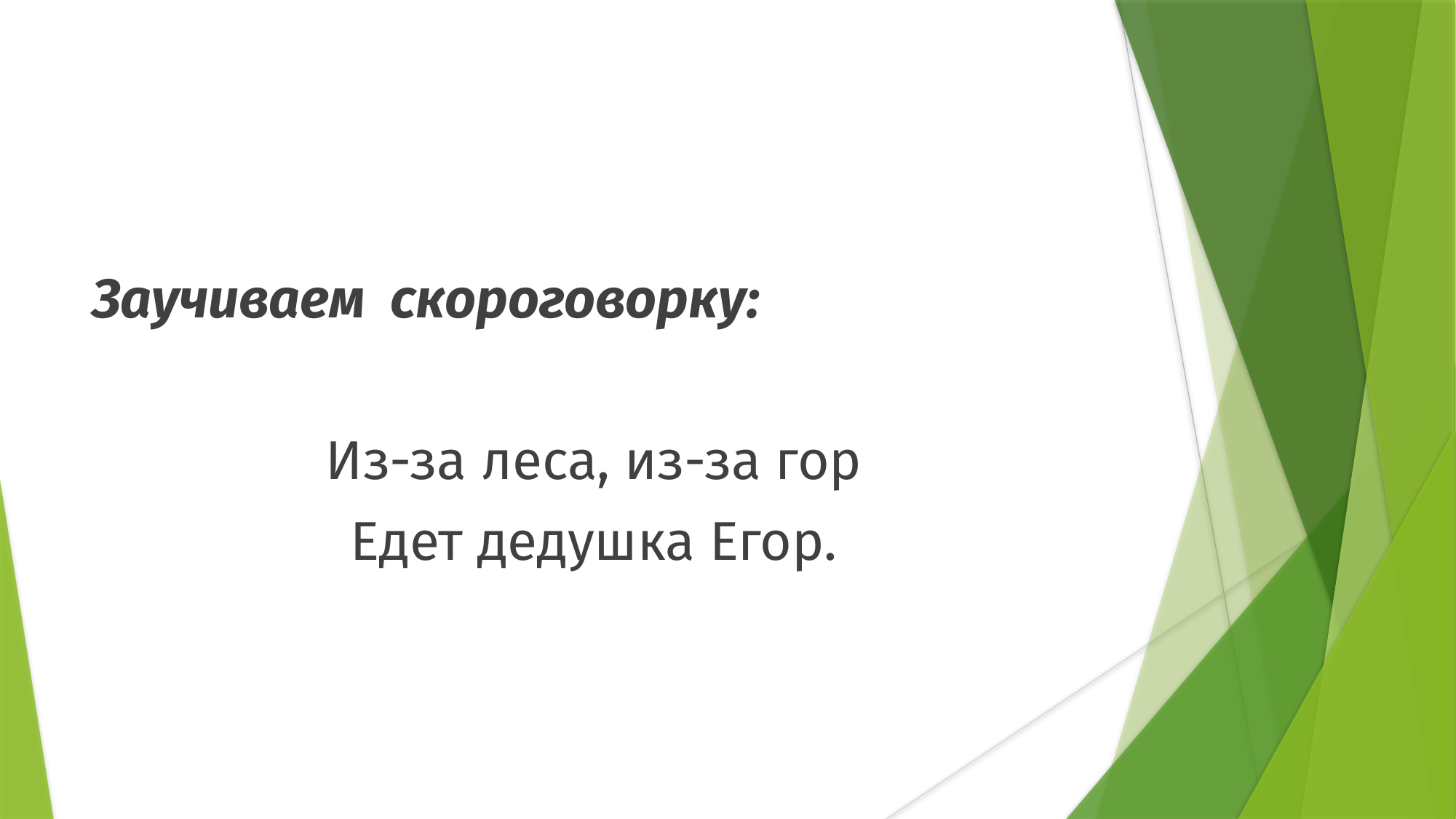

#
Заучиваем  скороговорку:

Из-за леса, из-за гор
Едет дедушка Егор.